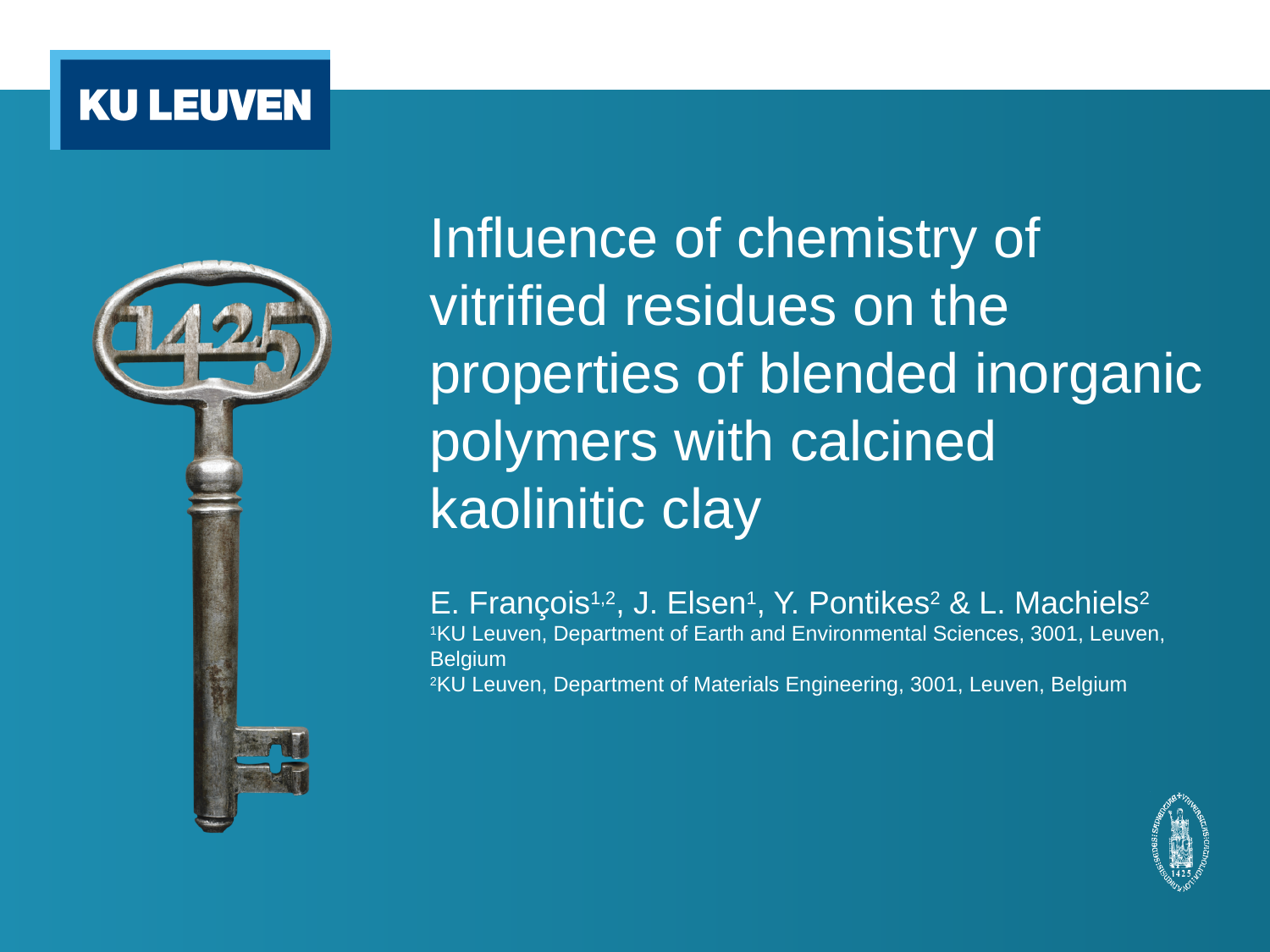

# Influence of chemistry of vitrified residues on the properties of blended inorganic polymers with calcined kaolinitic clay
E. François1,2, J. Elsen1, Y. Pontikes2 & L. Machiels2
1KU Leuven, Department of Earth and Environmental Sciences, 3001, Leuven, Belgium
2KU Leuven, Department of Materials Engineering, 3001, Leuven, Belgium